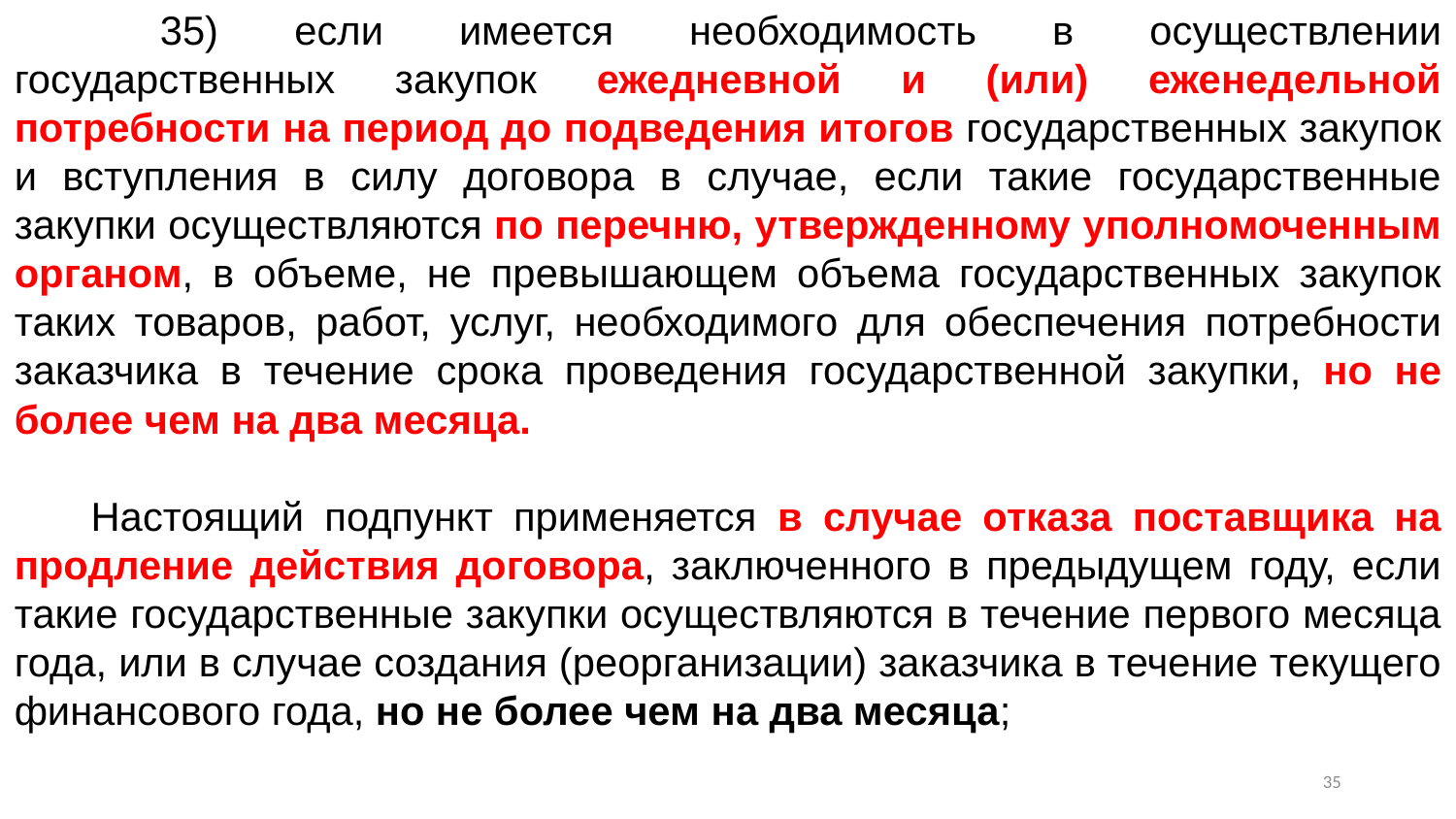

35) если имеется необходимость в осуществлении государственных закупок ежедневной и (или) еженедельной потребности на период до подведения итогов государственных закупок и вступления в силу договора в случае, если такие государственные закупки осуществляются по перечню, утвержденному уполномоченным органом, в объеме, не превышающем объема государственных закупок таких товаров, работ, услуг, необходимого для обеспечения потребности заказчика в течение срока проведения государственной закупки, но не более чем на два месяца.

      Настоящий подпункт применяется в случае отказа поставщика на продление действия договора, заключенного в предыдущем году, если такие государственные закупки осуществляются в течение первого месяца года, или в случае создания (реорганизации) заказчика в течение текущего финансового года, но не более чем на два месяца;
35